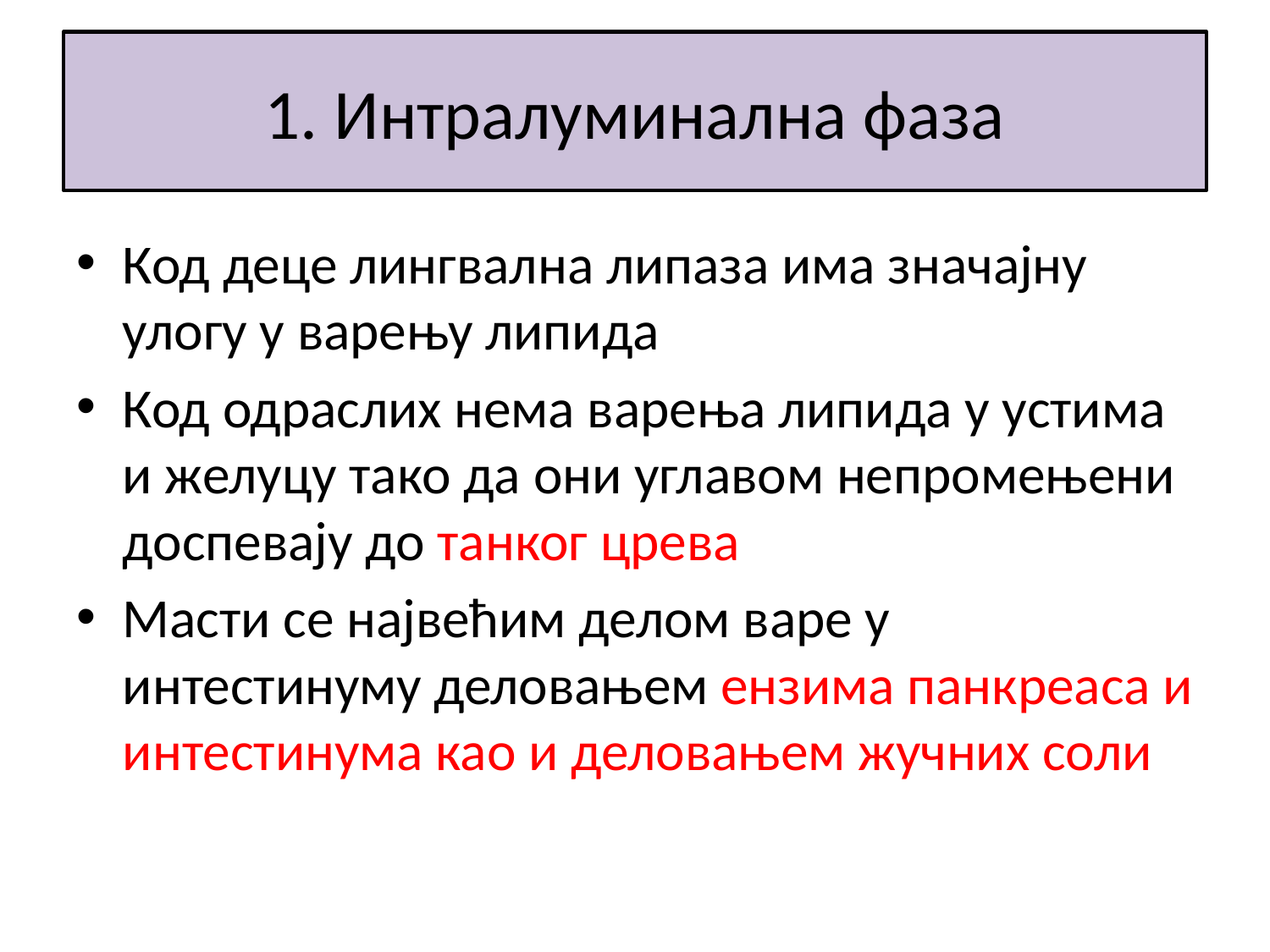

# 1. Интралуминална фаза
Код деце лингвална липаза има значајну улогу у варењу липида
Код одраслих нема варења липида у устима и желуцу тако да они углавом непромењени доспевају до танког црева
Масти се највећим делом варе у интестинуму деловањем ензима панкреаса и интестинума као и деловањем жучних соли